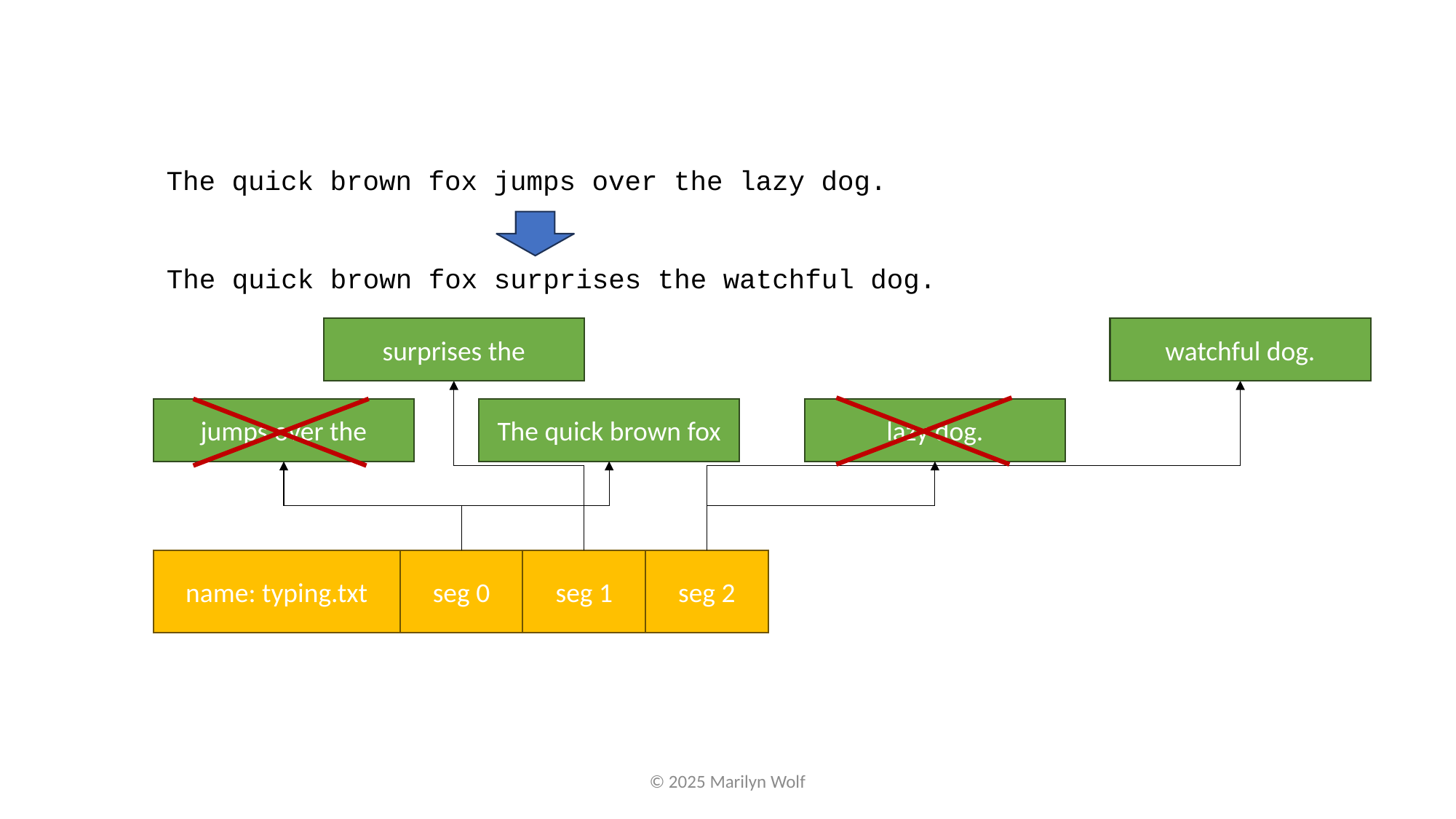

The quick brown fox jumps over the lazy dog.

The quick brown fox surprises the watchful dog.
surprises the
watchful dog.
jumps over the
The quick brown fox
lazy dog.
seg 1
seg 2
name: typing.txt
seg 0
© 2025 Marilyn Wolf